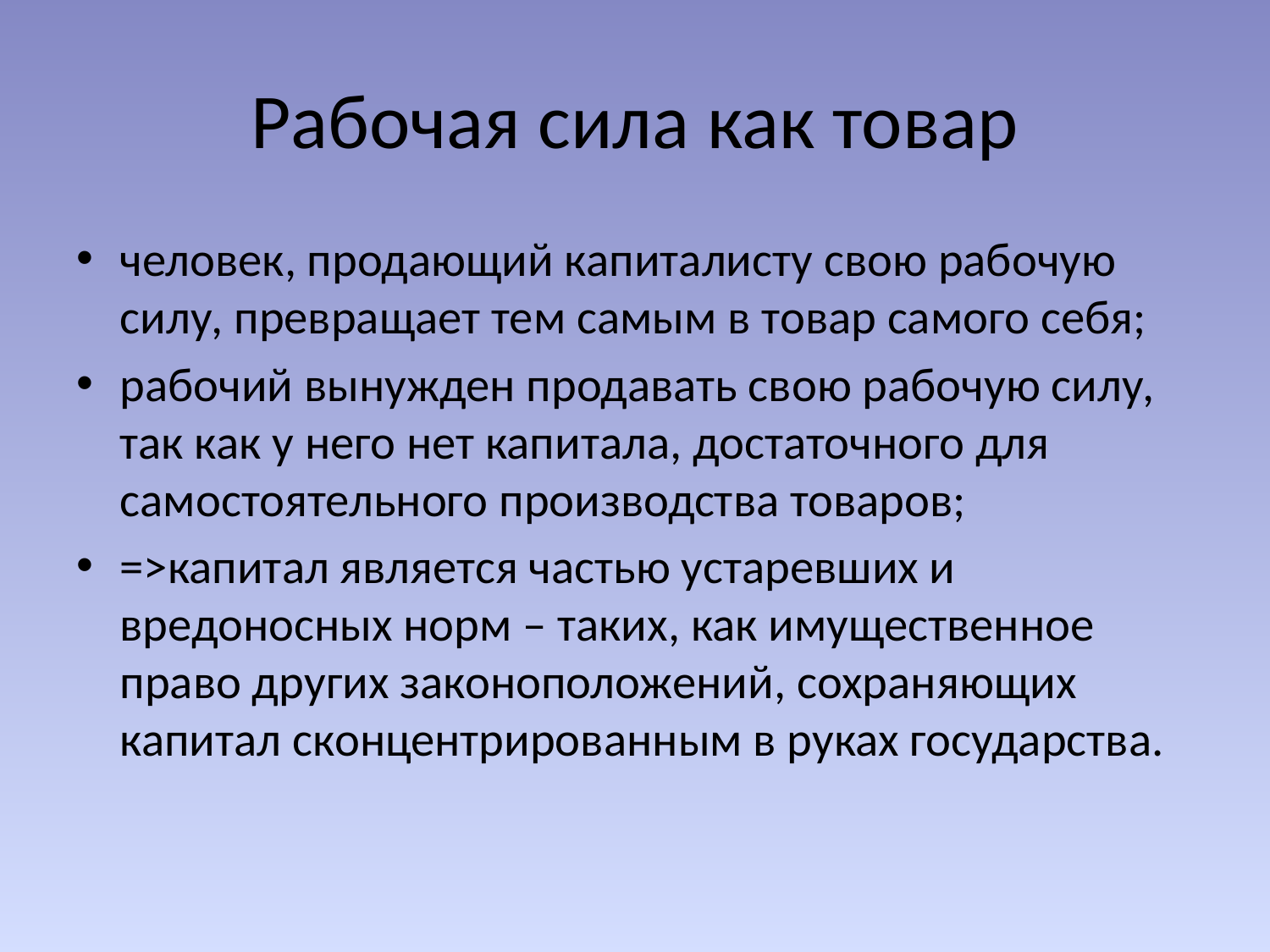

# Рабочая сила как товар
человек, продающий капиталисту свою рабочую силу, превращает тем самым в товар самого себя;
рабочий вынужден продавать свою рабочую силу, так как у него нет капитала, достаточного для самостоятельного производства товаров;
=>капитал является частью устаревших и вредоносных норм – таких, как имущественное право других законоположений, сохраняющих капитал сконцентрированным в руках государства.